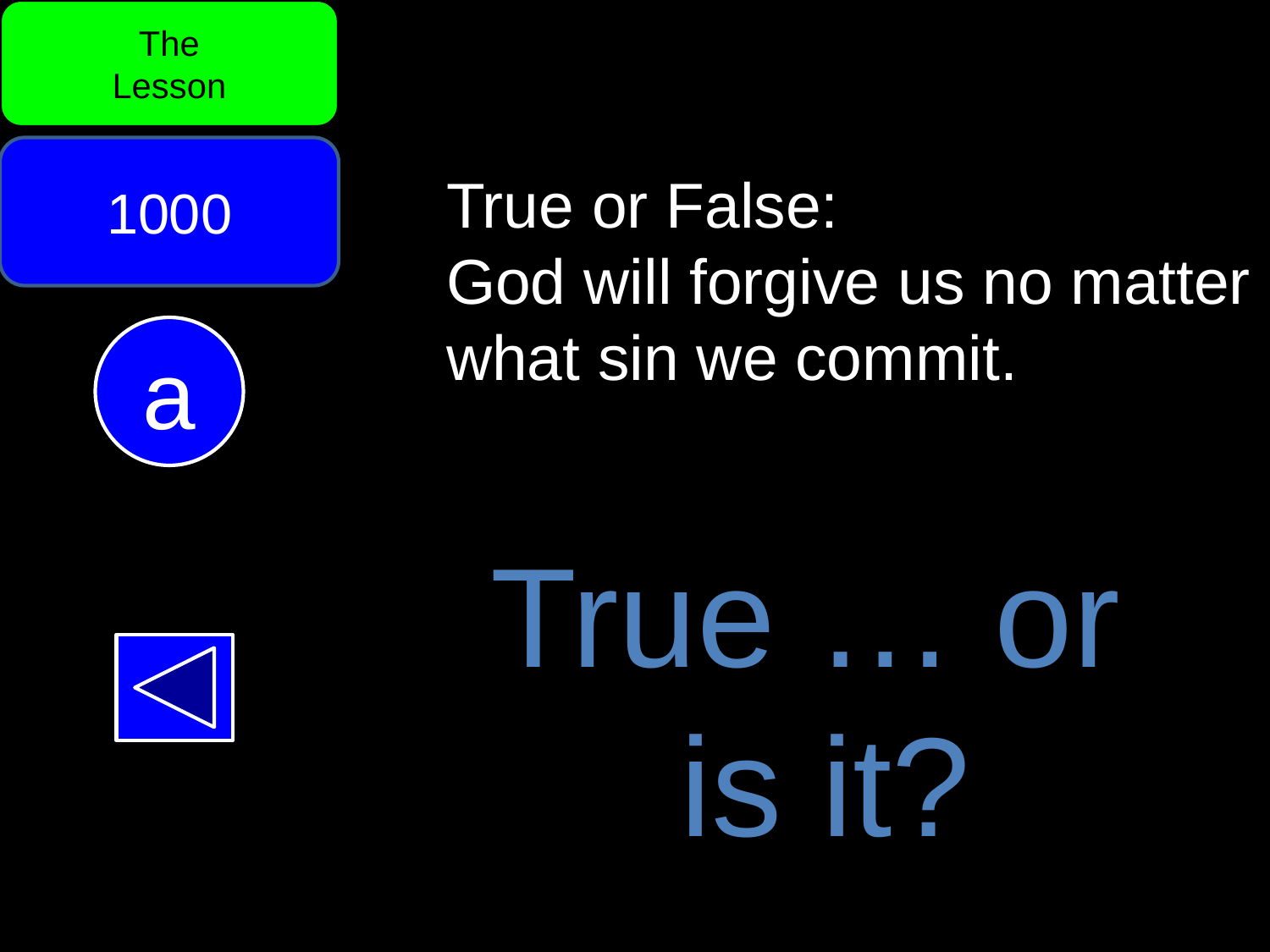

The
Lesson
1000
True or False:
God will forgive us no matter what sin we commit.
a
True … or
is it?